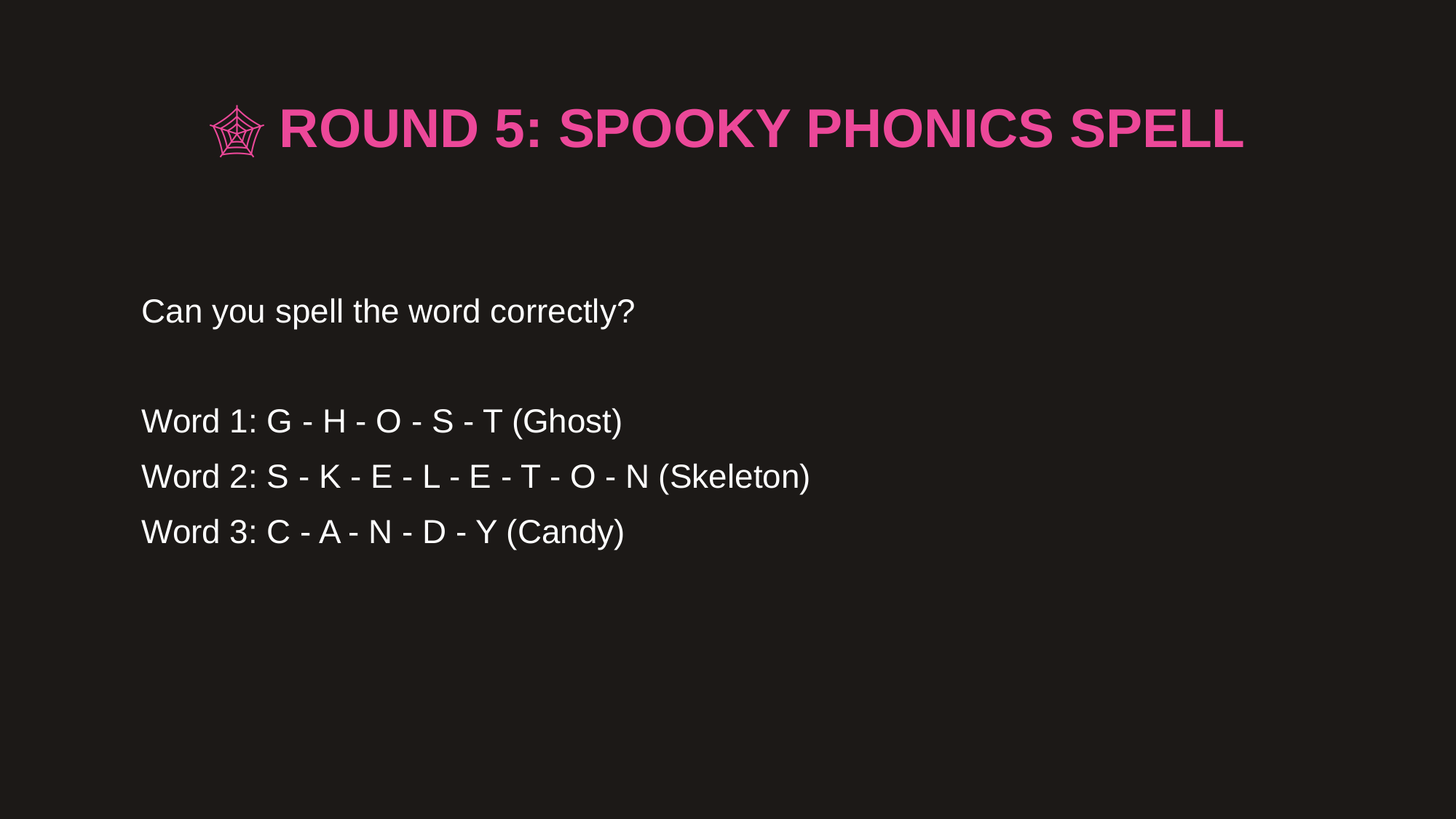

🕸️ ROUND 5: SPOOKY PHONICS SPELL
Can you spell the word correctly?

Word 1: G - H - O - S - T (Ghost)
Word 2: S - K - E - L - E - T - O - N (Skeleton)
Word 3: C - A - N - D - Y (Candy)